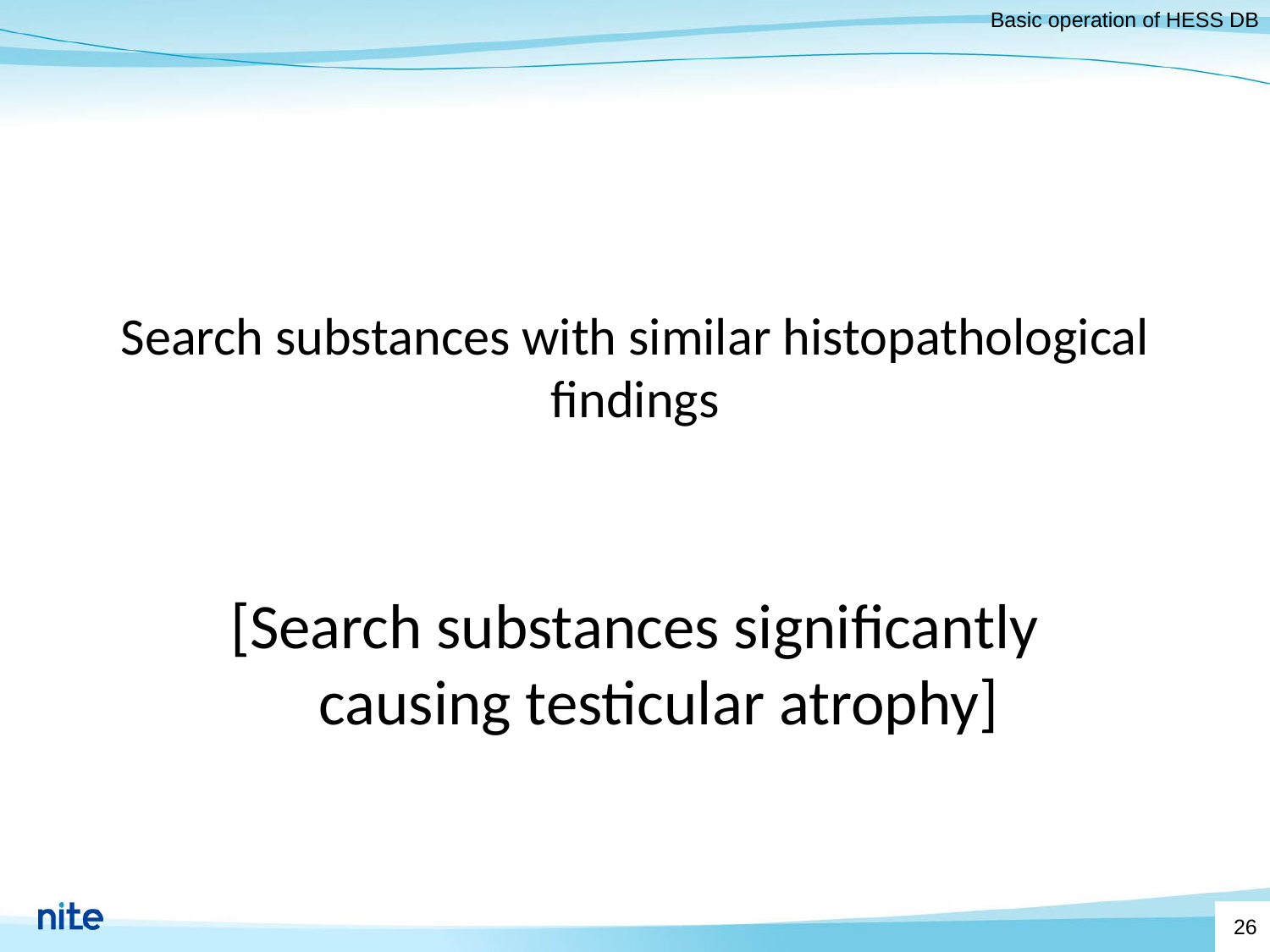

Basic operation of HESS DB
Search substances with similar histopathological findings
[Search substances significantly causing testicular atrophy]
26